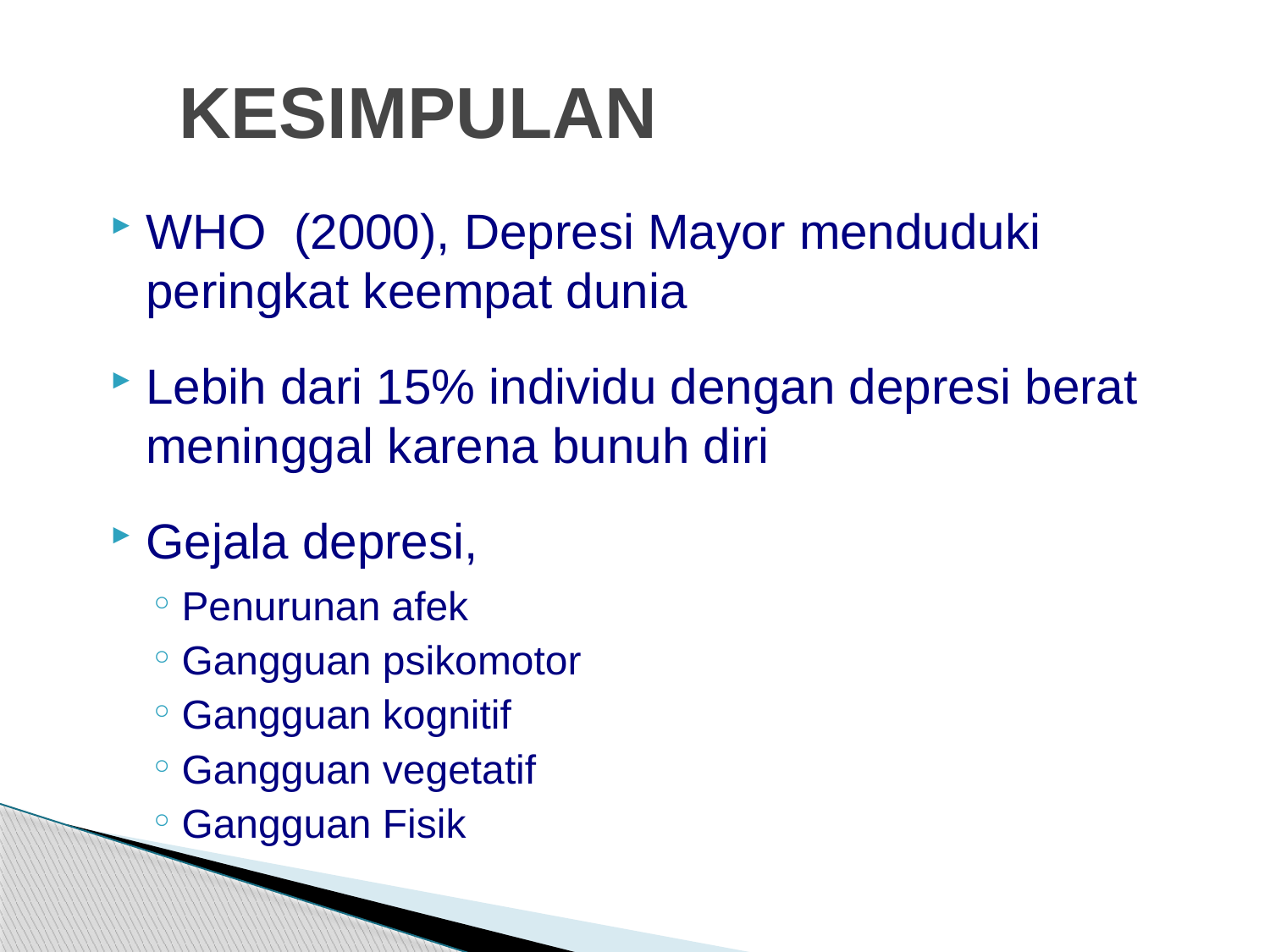

# KESIMPULAN
WHO  (2000), Depresi Mayor menduduki peringkat keempat dunia
Lebih dari 15% individu dengan depresi berat meninggal karena bunuh diri
Gejala depresi,
Penurunan afek
Gangguan psikomotor
Gangguan kognitif
Gangguan vegetatif
Gangguan Fisik